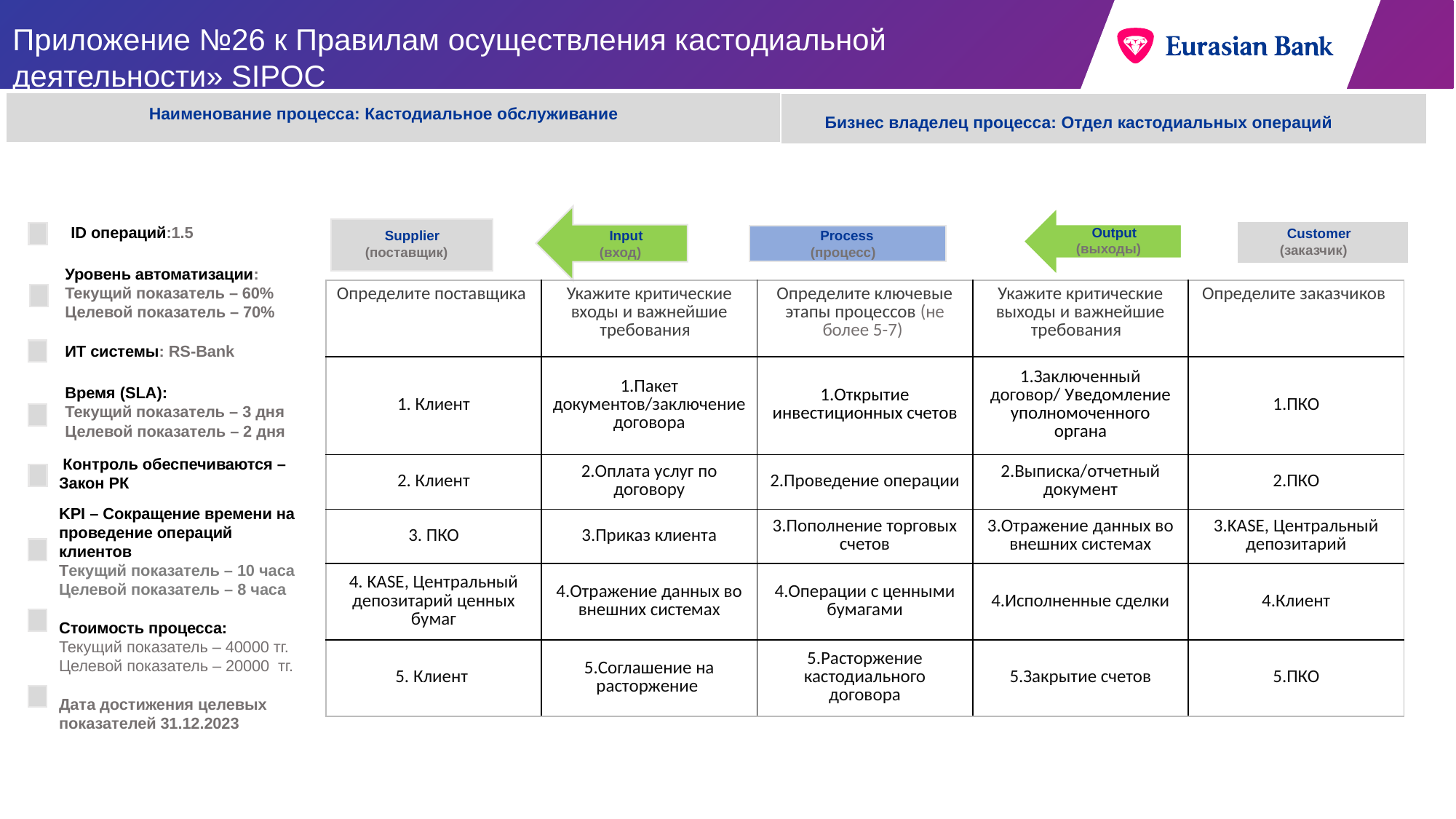

Приложение №26 к Правилам осуществления кастодиальной деятельности» SIPOC

    Наименование процесса: Кастодиальное обслуживание

Бизнес владелец процесса: Отдел кастодиальных операций

Output
(выходы)

Customer
(заказчик)

Process
(процесс)
Supplier
(поставщик)
Input
(вход)

 ID операций:1.5
Уровень автоматизации: Текущий показатель – 60%
Целевой показатель – 70%
ИТ системы: RS-Bank

Время (SLA):
Текущий показатель – 3 дня
Целевой показатель – 2 дня
 Контроль обеспечиваются –  Закон РК

KPI – Сокращение времени на проведение операций клиентов
Текущий показатель – 10 часа
Целевой показатель – 8 часа

Стоимость процесса:
Текущий показатель – 40000 тг.
Целевой показатель – 20000  тг.

Дата достижения целевых показателей 31.12.2023

| Определите поставщика | Укажите критические входы и важнейшие требования | Определите ключевые этапы процессов (не более 5-7) | Укажите критические выходы и важнейшие требования | Определите заказчиков |
| --- | --- | --- | --- | --- |
| 1. Клиент | 1.Пакет документов/заключение договора | 1.Открытие инвестиционных счетов | 1.Заключенный договор/ Уведомление уполномоченного органа | 1.ПКО |
| 2. Клиент | 2.Оплата услуг по договору | 2.Проведение операции | 2.Выписка/отчетный документ | 2.ПКО |
| 3. ПКО | 3.Приказ клиента | 3.Пополнение торговых счетов | 3.Отражение данных во внешних системах | 3.KASE, Центральный депозитарий |
| 4. KASE, Центральный депозитарий ценных бумаг | 4.Отражение данных во внешних системах | 4.Операции с ценными бумагами | 4.Исполненные сделки | 4.Клиент |
| 5. Клиент | 5.Соглашение на расторжение | 5.Расторжение кастодиального договора | 5.Закрытие счетов | 5.ПКО |